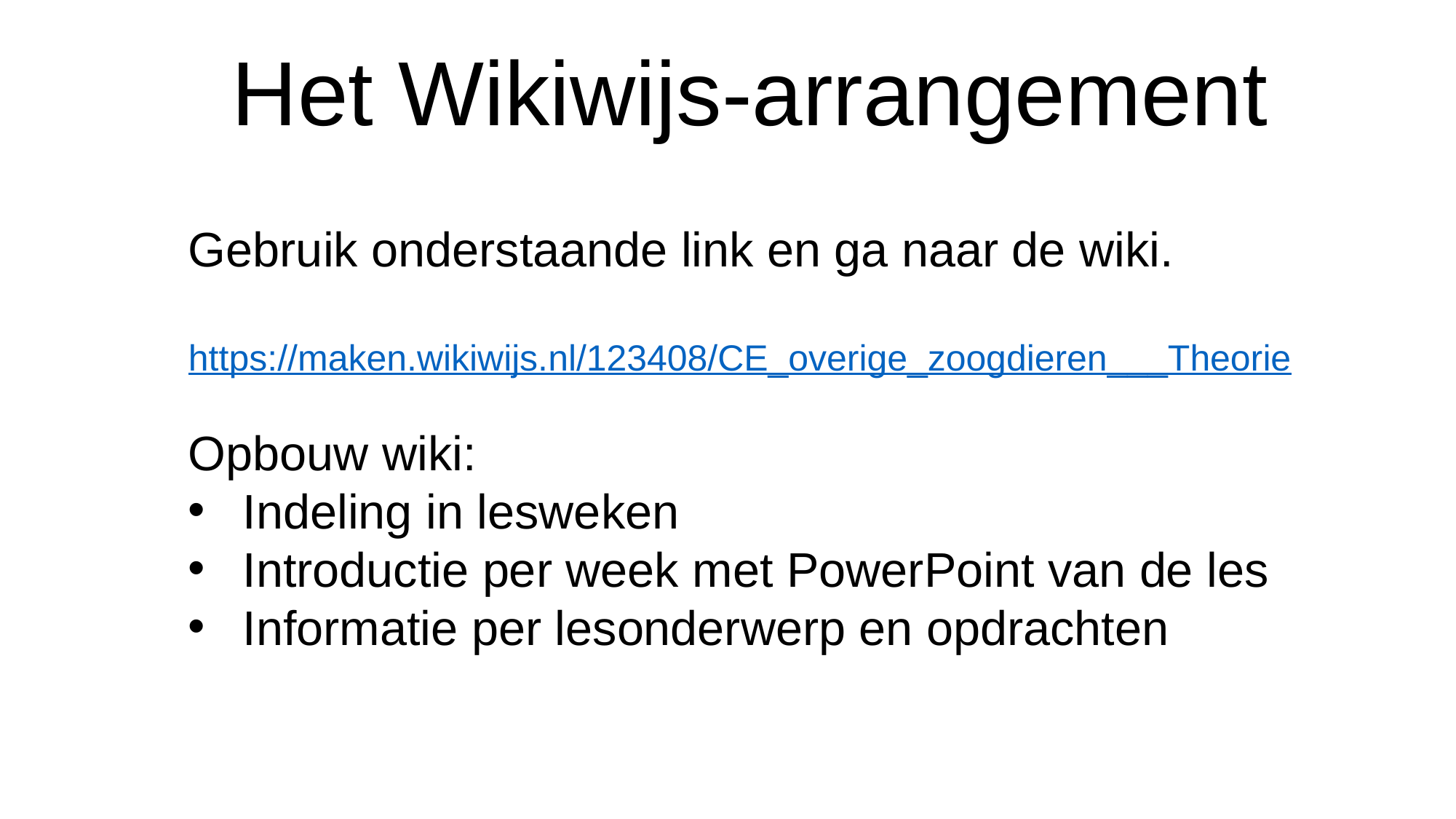

Het Wikiwijs-arrangement
Gebruik onderstaande link en ga naar de wiki.

https://maken.wikiwijs.nl/123408/CE_overige_zoogdieren___Theorie

Opbouw wiki:
Indeling in lesweken
Introductie per week met PowerPoint van de les
Informatie per lesonderwerp en opdrachten